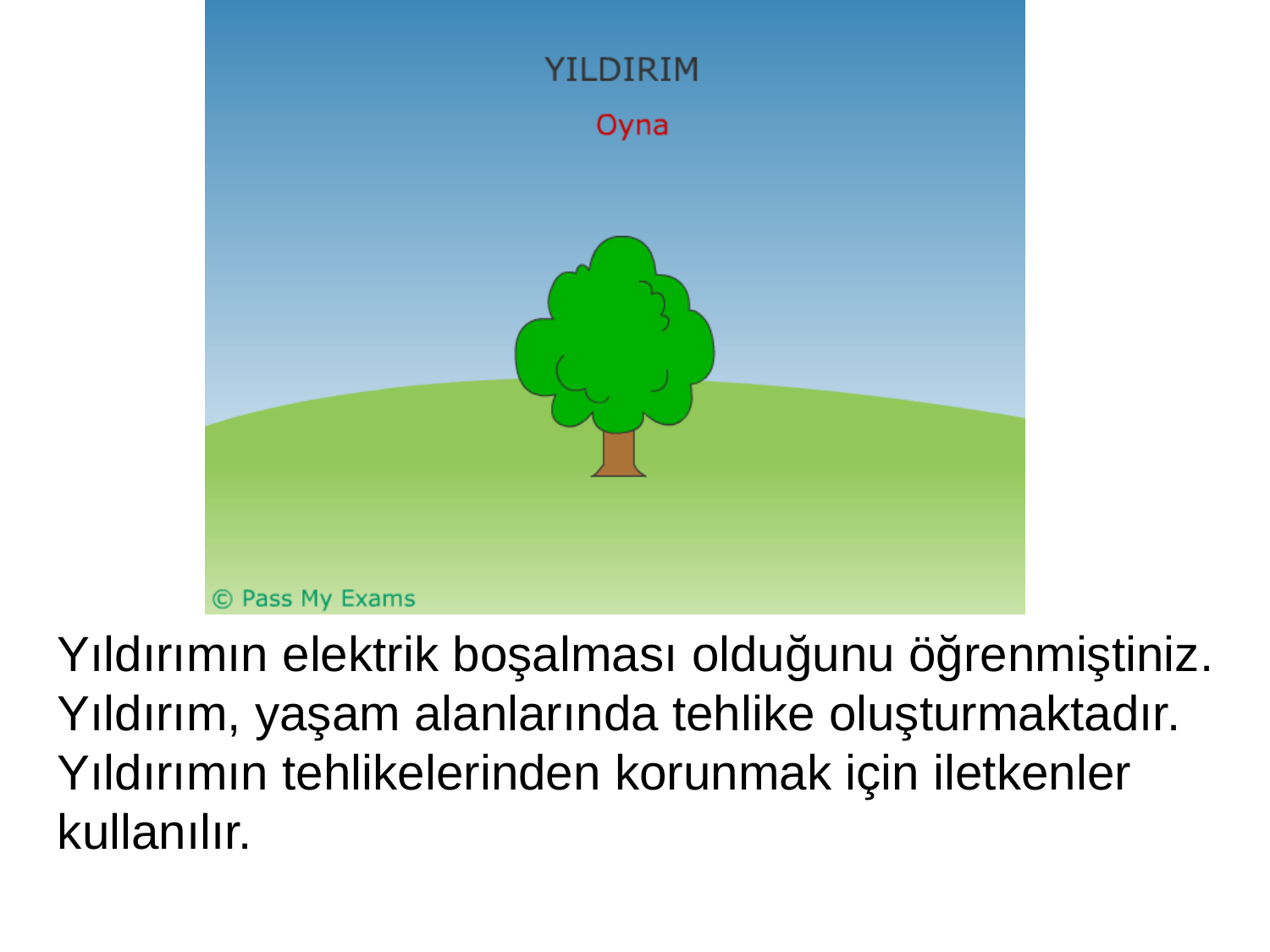

Yıldırımın elektrik boşalması olduğunu öğrenmiştiniz.
Yıldırım, yaşam alanlarında tehlike oluşturmaktadır.
Yıldırımın tehlikelerinden korunmak için iletkenler kullanılır.